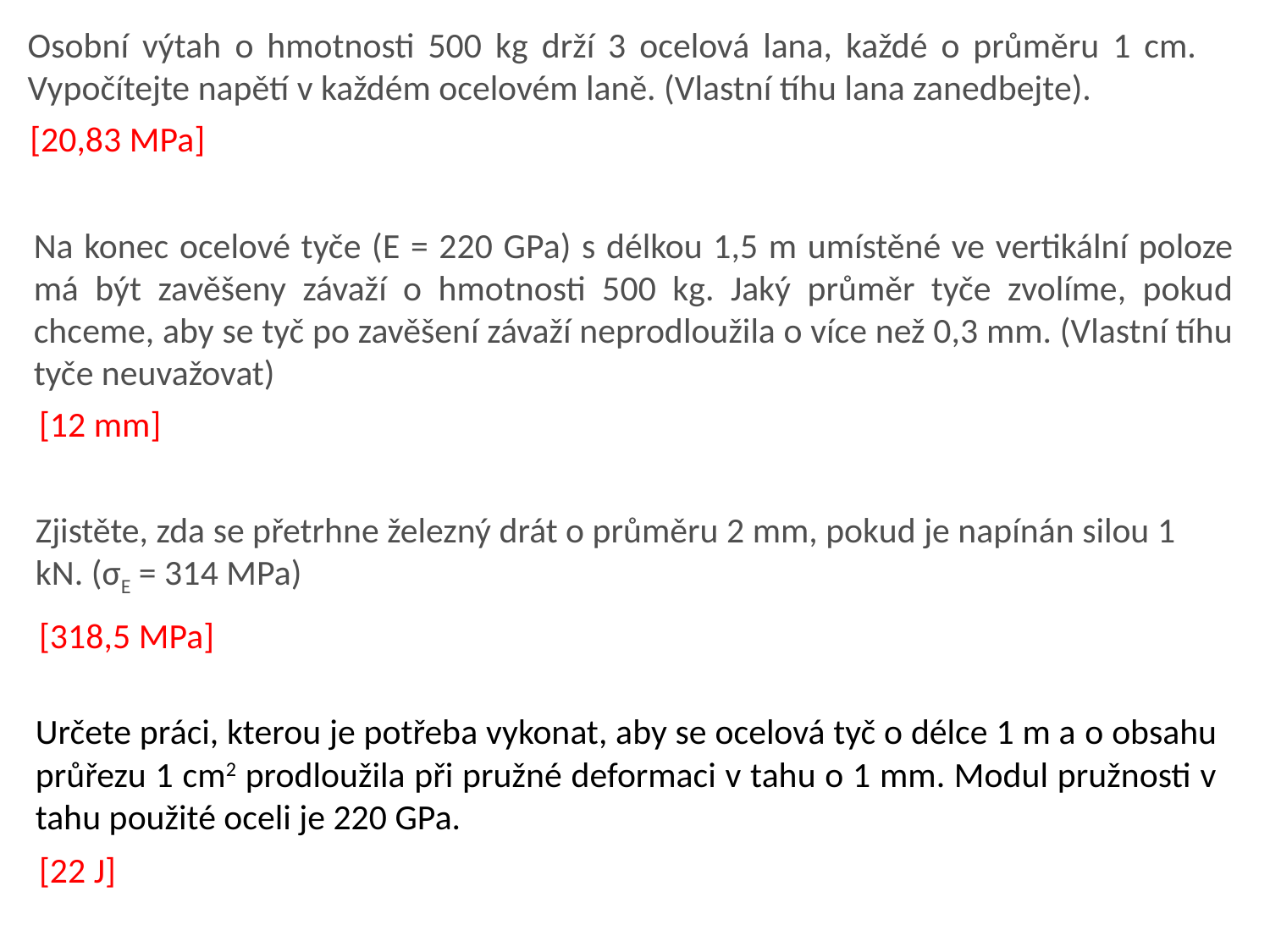

Osobní výtah o hmotnosti 500 kg drží 3 ocelová lana, každé o průměru 1 cm. Vypočítejte napětí v každém ocelovém laně. (Vlastní tíhu lana zanedbejte).
[20,83 MPa]
Na konec ocelové tyče (E = 220 GPa) s délkou 1,5 m umístěné ve vertikální poloze má být zavěšeny závaží o hmotnosti 500 kg. Jaký průměr tyče zvolíme, pokud chceme, aby se tyč po zavěšení závaží neprodloužila o více než 0,3 mm. (Vlastní tíhu tyče neuvažovat)
[12 mm]
Zjistěte, zda se přetrhne železný drát o průměru 2 mm, pokud je napínán silou 1 kN. (σE = 314 MPa)
[318,5 MPa]
Určete práci, kterou je potřeba vykonat, aby se ocelová tyč o délce 1 m a o obsahu průřezu 1 cm2 prodloužila při pružné deformaci v tahu o 1 mm. Modul pružnosti v tahu použité oceli je 220 GPa.
[22 J]